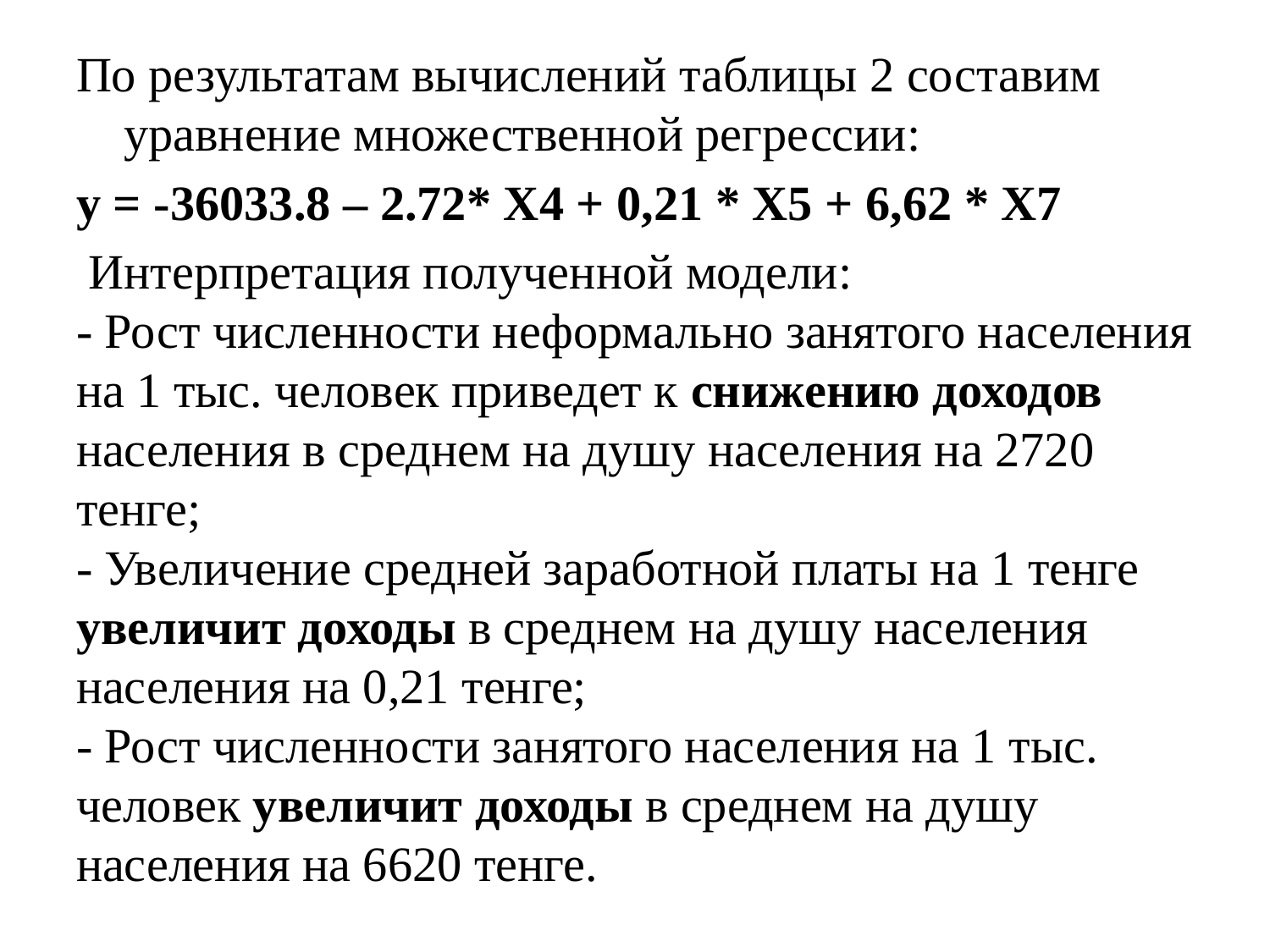

По результатам вычислений таблицы 2 составим уравнение множественной регрессии:
у = -36033.8 – 2.72* Х4 + 0,21 * Х5 + 6,62 * Х7
 Интерпретация полученной модели:
- Рост численности неформально занятого населения на 1 тыс. человек приведет к снижению доходов населения в среднем на душу населения на 2720 тенге;
- Увеличение средней заработной платы на 1 тенге увеличит доходы в среднем на душу населения населения на 0,21 тенге;
- Рост численности занятого населения на 1 тыс. человек увеличит доходы в среднем на душу населения на 6620 тенге.